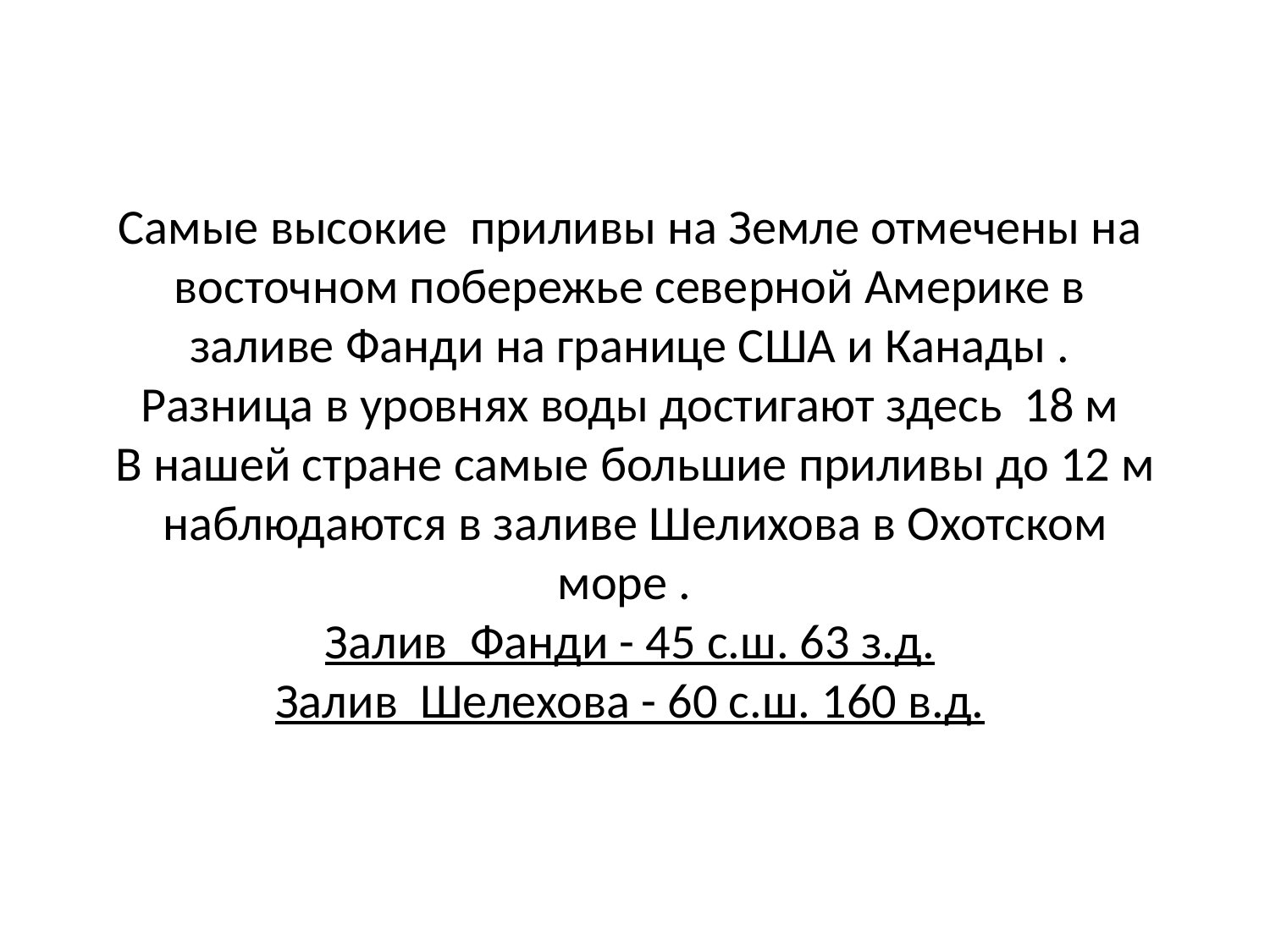

Самые высокие  приливы на Земле отмечены на восточном побережье северной Америке в заливе Фанди на границе США и Канады . Разница в уровнях воды достигают здесь  18 м
 В нашей стране самые большие приливы до 12 м  наблюдаются в заливе Шелихова в Охотском море .
Залив  Фанди - 45 с.ш. 63 з.д.
Залив  Шелехова - 60 с.ш. 160 в.д.